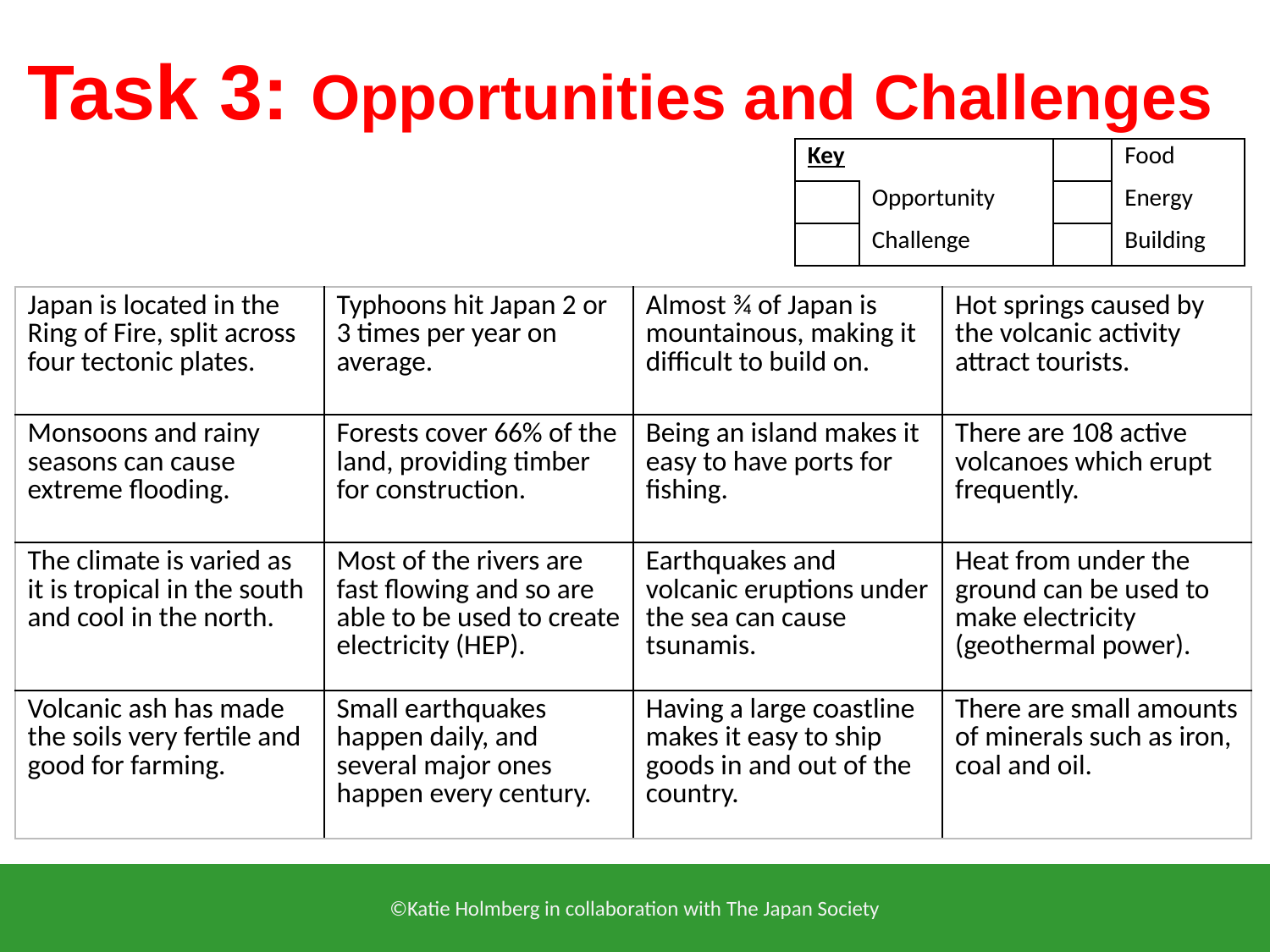

Task 3: Opportunities and Challenges
| Key |  |  | Food |
| --- | --- | --- | --- |
|  | Opportunity |  | Energy |
|  | Challenge |  | Building |
| Japan is located in the Ring of Fire, split across four tectonic plates. | Typhoons hit Japan 2 or 3 times per year on average. | Almost ¾ of Japan is mountainous, making it difficult to build on. | Hot springs caused by the volcanic activity attract tourists. |
| --- | --- | --- | --- |
| Monsoons and rainy seasons can cause extreme flooding. | Forests cover 66% of the land, providing timber for construction. | Being an island makes it easy to have ports for fishing. | There are 108 active volcanoes which erupt frequently. |
| The climate is varied as it is tropical in the south and cool in the north. | Most of the rivers are fast flowing and so are able to be used to create electricity (HEP). | Earthquakes and volcanic eruptions under the sea can cause tsunamis. | Heat from under the ground can be used to make electricity (geothermal power). |
| Volcanic ash has made the soils very fertile and good for farming. | Small earthquakes happen daily, and several major ones happen every century. | Having a large coastline makes it easy to ship goods in and out of the country. | There are small amounts of minerals such as iron, coal and oil. |

©Katie Holmberg in collaboration with The Japan Society